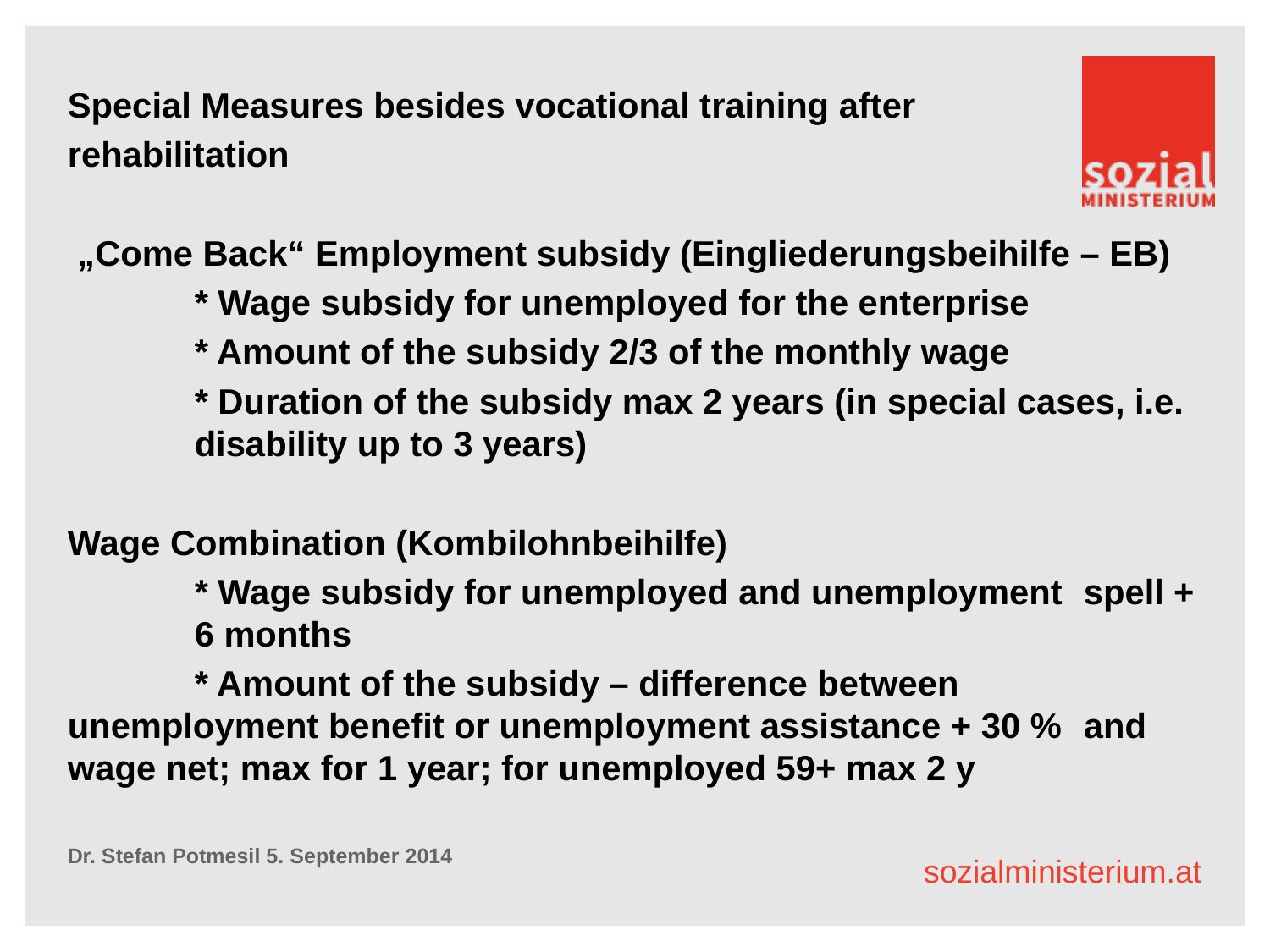

Special Measures besides vocational training after
rehabilitation

 „Come Back“ Employment subsidy (Eingliederungsbeihilfe – EB)
	* Wage subsidy for unemployed for the enterprise
	* Amount of the subsidy 2/3 of the monthly wage
	* Duration of the subsidy max 2 years (in special cases, i.e. 	disability up to 3 years)

Wage Combination (Kombilohnbeihilfe)
	* Wage subsidy for unemployed and unemployment 	spell + 	6 months
	* Amount of the subsidy – difference between 	unemployment benefit or unemployment assistance + 30 % 	and wage net; max for 1 year; for unemployed 59+ max 2 y
Dr. Stefan Potmesil 5. September 2014